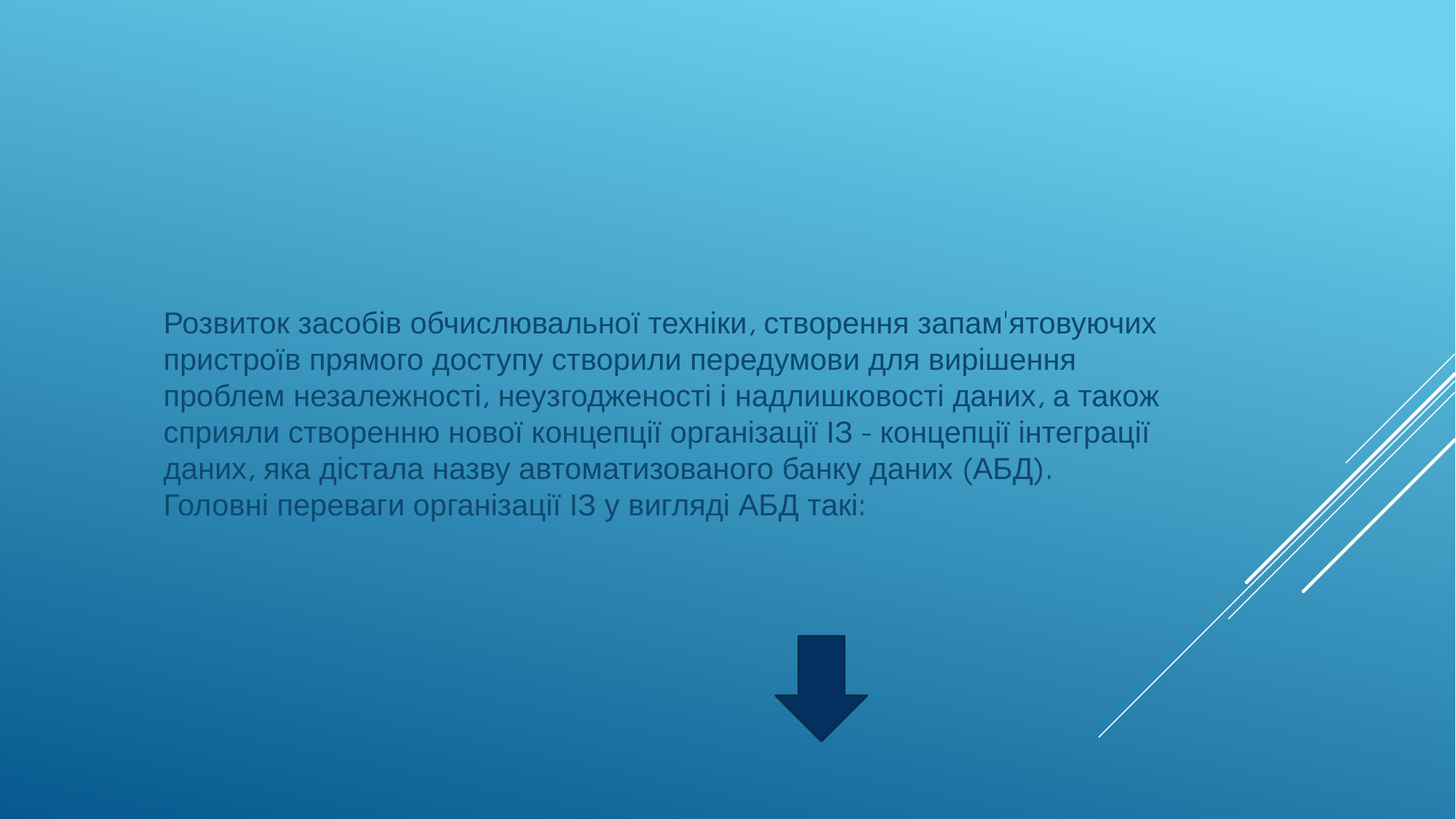

Розвиток засобів обчислювальної техніки, створення запам'ятовуючих пристроїв прямого доступу створили передумови для вирішення проблем незалежності, неузгодженості і надлишковості даних, а також сприяли створенню нової концепції організації ІЗ - концепції інтеграції даних, яка дістала назву автоматизованого банку даних (АБД). Головні переваги організації ІЗ у вигляді АБД такі: